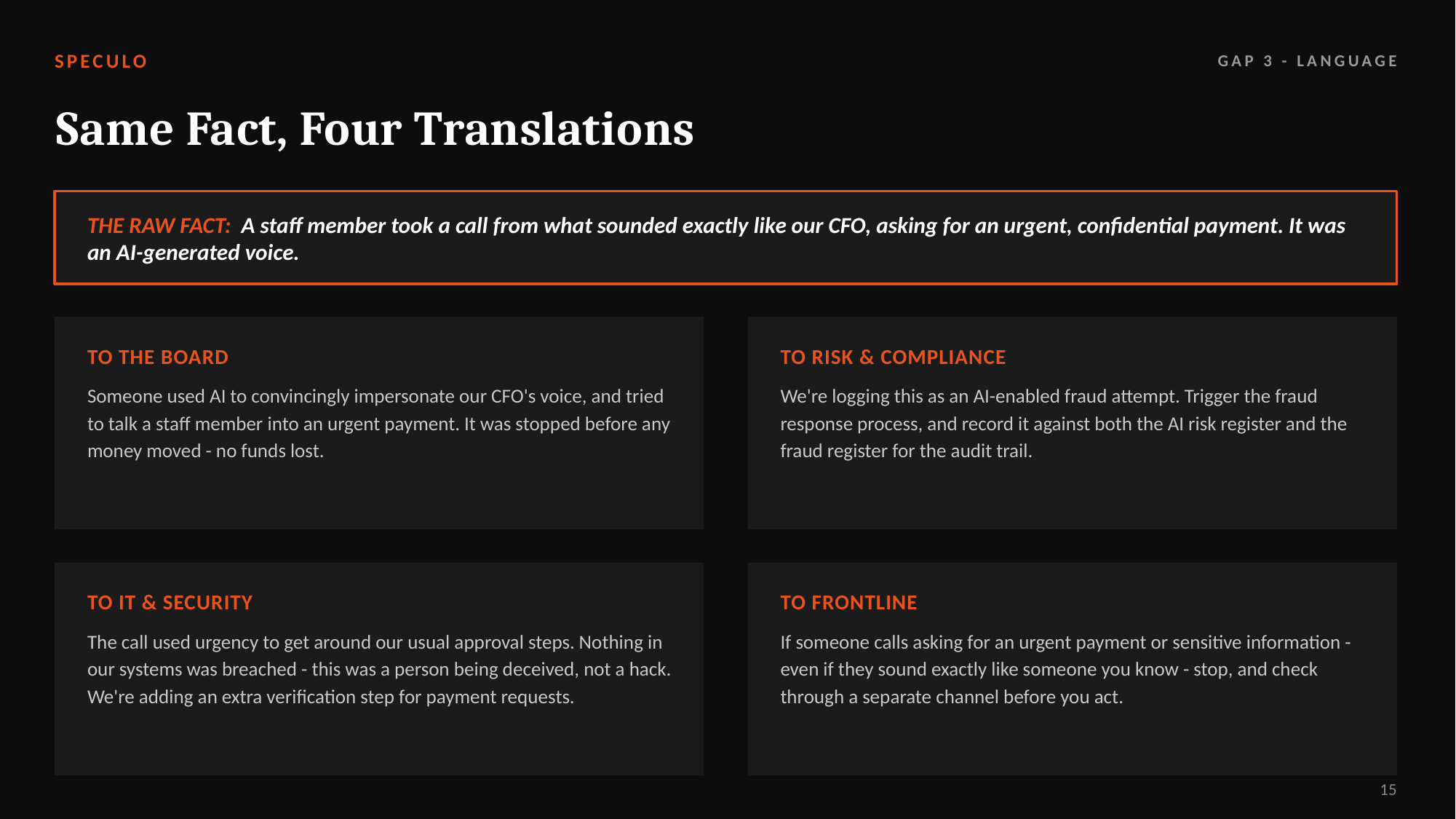

SPECULO
GAP 3 - LANGUAGE
Same Fact, Four Translations

THE RAW FACT:  A staff member took a call from what sounded exactly like our CFO, asking for an urgent, confidential payment. It was an AI-generated voice.

TO THE BOARD
TO RISK & COMPLIANCE
Someone used AI to convincingly impersonate our CFO's voice, and tried to talk a staff member into an urgent payment. It was stopped before any money moved - no funds lost.
We're logging this as an AI-enabled fraud attempt. Trigger the fraud response process, and record it against both the AI risk register and the fraud register for the audit trail.

TO IT & SECURITY
TO FRONTLINE
The call used urgency to get around our usual approval steps. Nothing in our systems was breached - this was a person being deceived, not a hack. We're adding an extra verification step for payment requests.
If someone calls asking for an urgent payment or sensitive information - even if they sound exactly like someone you know - stop, and check through a separate channel before you act.
15